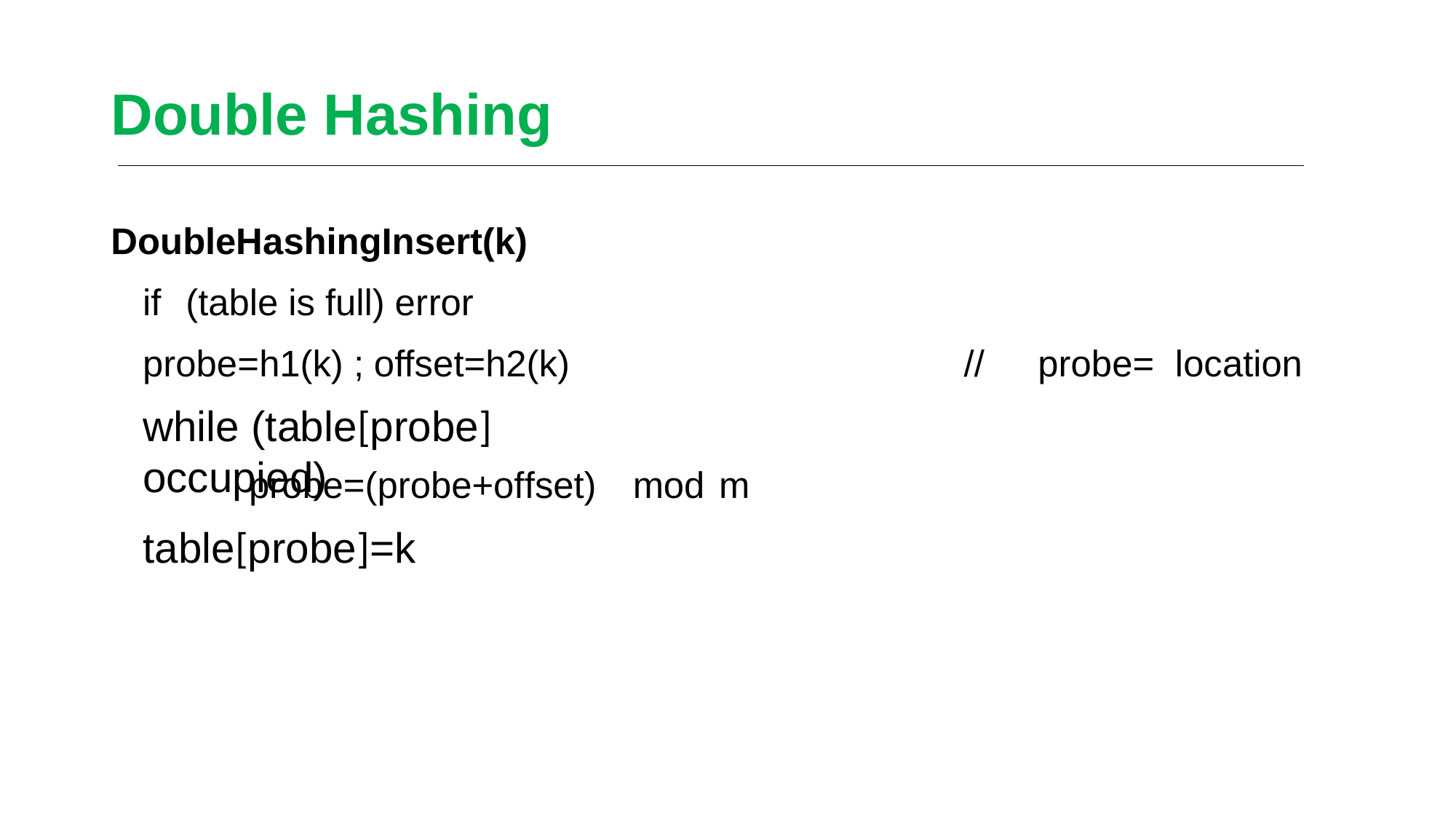

Double Hashing

DoubleHashingInsert(k)
if
(table is full) error
probe=h1(k) ; offset=h2(k)
while (table[probe] occupied)
//
probe=
location
probe=(probe+offset)
table[probe]=k
mod
m